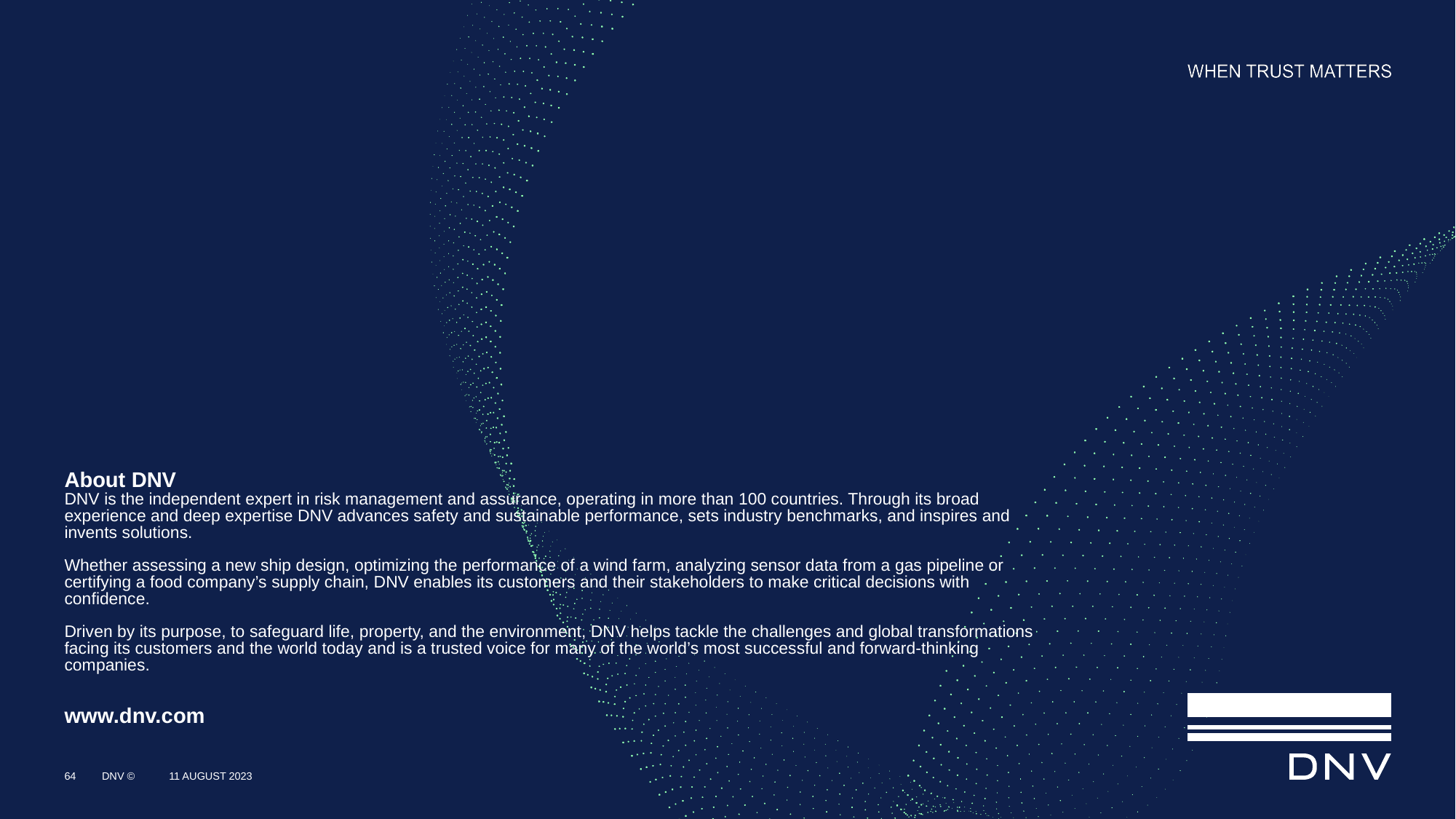

About DNV
DNV is the independent expert in risk management and assurance, operating in more than 100 countries. Through its broad experience and deep expertise DNV advances safety and sustainable performance, sets industry benchmarks, and inspires and invents solutions.
Whether assessing a new ship design, optimizing the performance of a wind farm, analyzing sensor data from a gas pipeline or certifying a food company’s supply chain, DNV enables its customers and their stakeholders to make critical decisions with confidence.
Driven by its purpose, to safeguard life, property, and the environment, DNV helps tackle the challenges and global transformations facing its customers and the world today and is a trusted voice for many of the world’s most successful and forward-thinking companies.
64